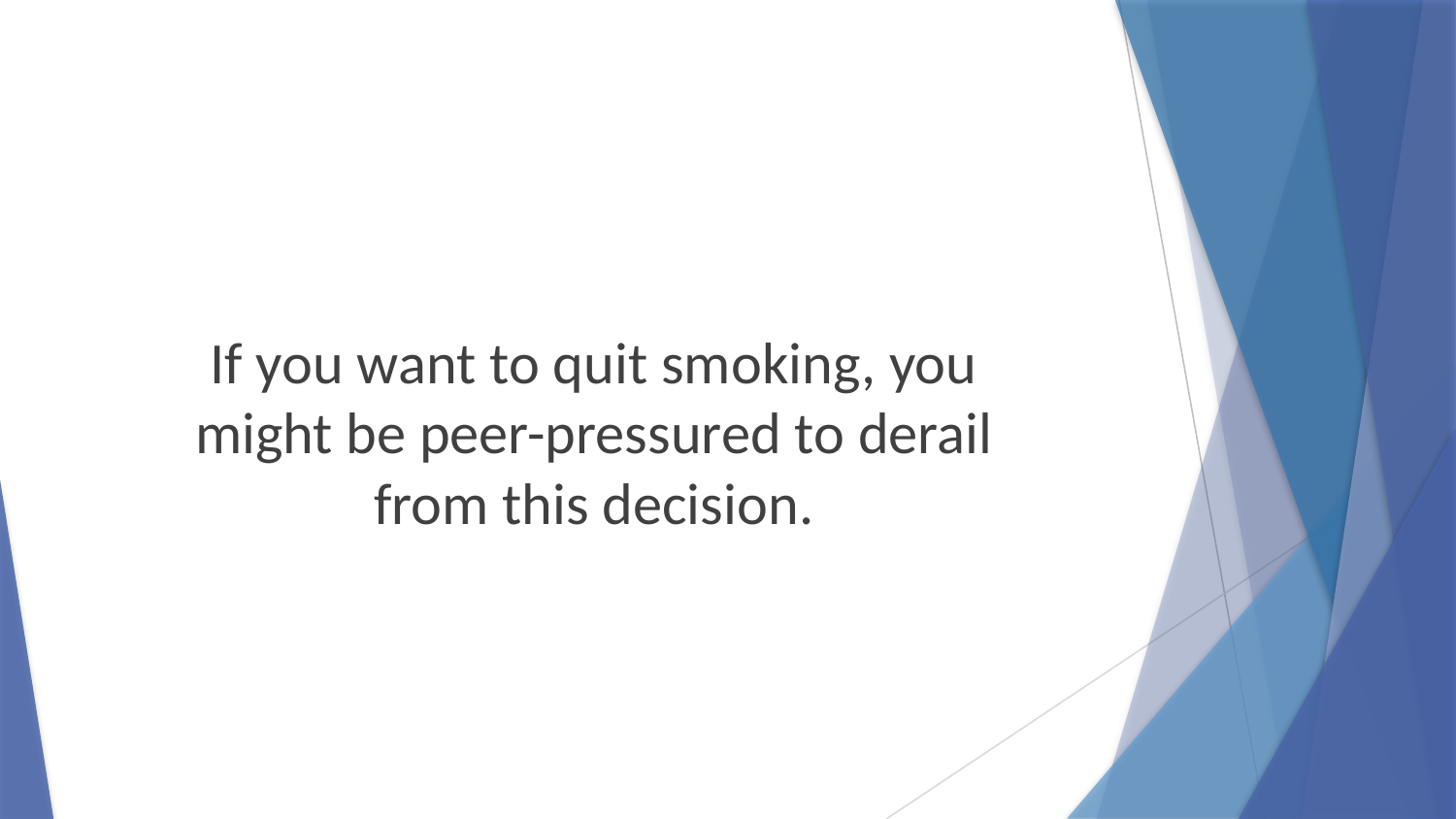

If you want to quit smoking, you
might be peer-pressured to derail
from this decision.